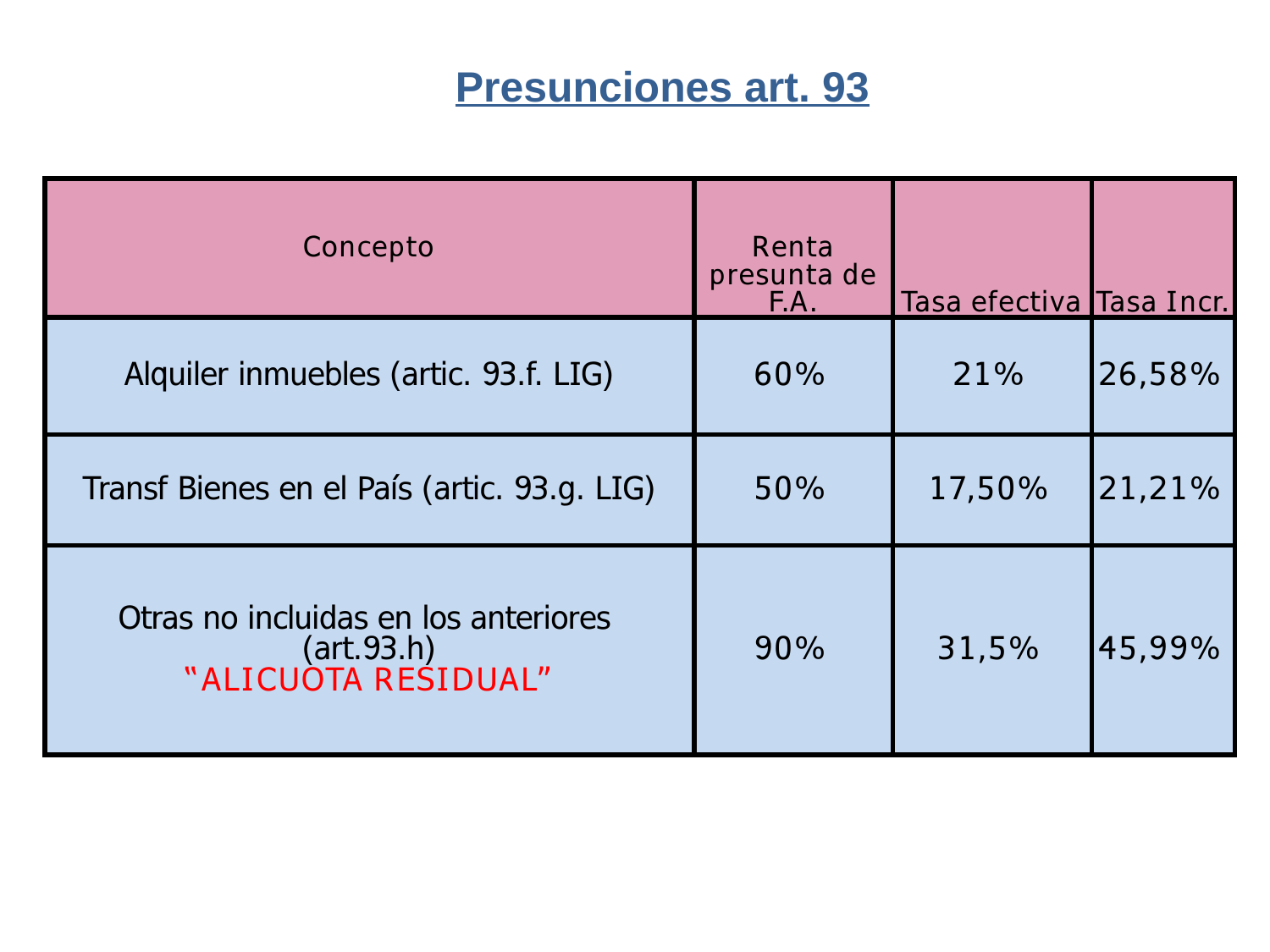

Presunciones art. 93
| Concepto | Renta presunta de F.A. | Tasa efectiva | Tasa Incr. |
| --- | --- | --- | --- |
| Alquiler inmuebles (artic. 93.f. LIG) | 60% | 21% | 26,58% |
| Transf Bienes en el País (artic. 93.g. LIG) | 50% | 17,50% | 21,21% |
| Otras no incluidas en los anteriores (art.93.h) “ALICUOTA RESIDUAL” | 90% | 31,5% | 45,99% |